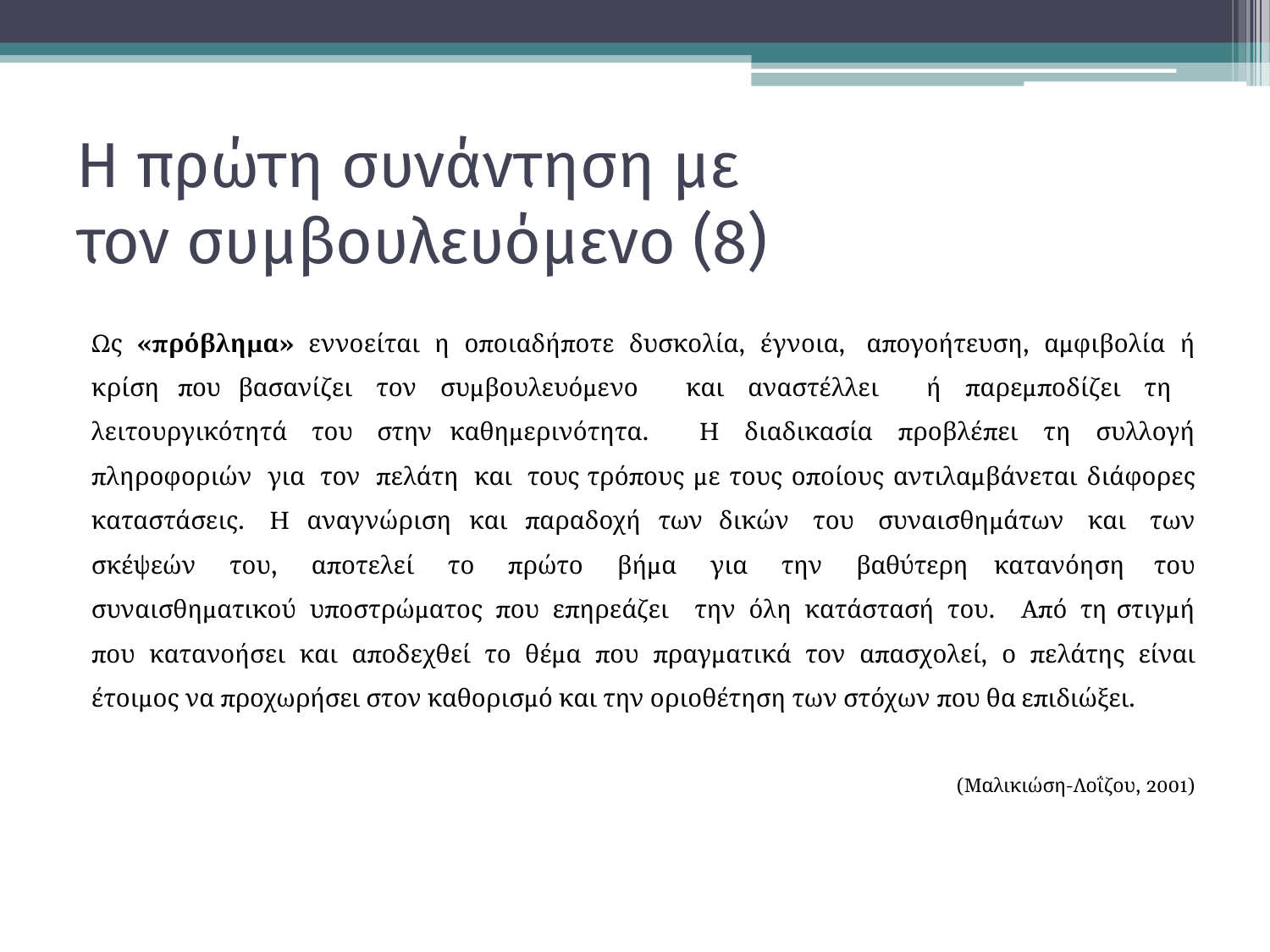

# Η πρώτη συνάντηση με τον συμβουλευόμενο (8)
Ως «πρόβλημα» εννοείται η οποιαδήποτε δυσκολία, έγνοια, απογοήτευση, αμφιβολία ή κρίση που βασανίζει τον συμβουλευόμενο  και αναστέλλει  ή παρεμποδίζει τη  λειτουργικότητά του στην καθημερινότητα.  Η διαδικασία προβλέπει τη συλλογή πληροφοριών για τον πελάτη και τους τρόπους με τους οποίους αντιλαμβάνεται διάφορες καταστάσεις. Η αναγνώριση και παραδοχή των δικών του συναισθημάτων και των σκέψεών του, αποτελεί το πρώτο βήμα για την βαθύτερη κατανόηση του συναισθηματικού υποστρώματος που επηρεάζει  την όλη κατάστασή του.  Από τη στιγμή που κατανοήσει και αποδεχθεί το θέμα που πραγματικά τον απασχολεί, ο πελάτης είναι έτοιμος να προχωρήσει στον καθορισμό και την οριοθέτηση των στόχων που θα επιδιώξει.

(Μαλικιώση-Λοΐζου, 2001)